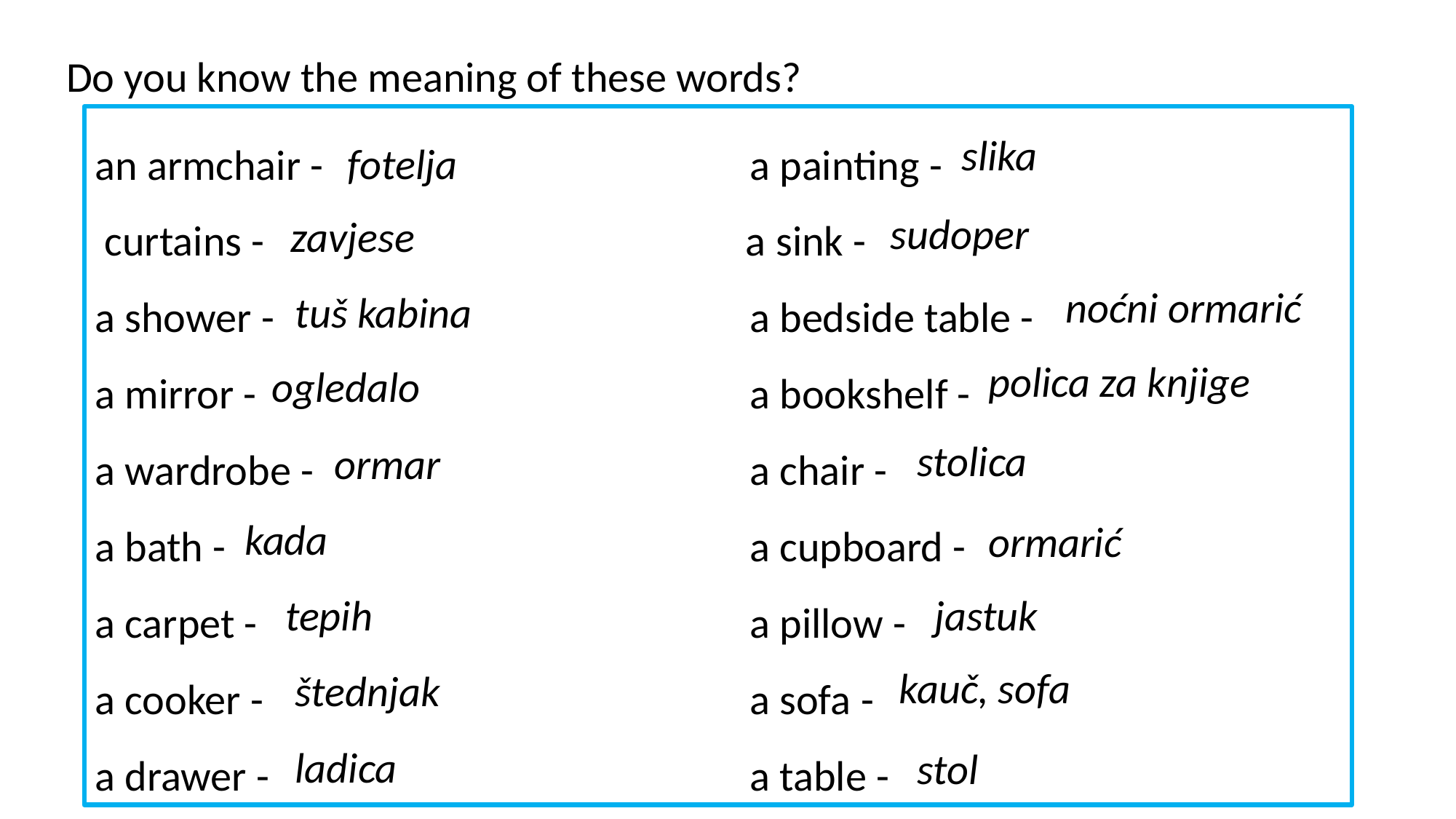

Do you know the meaning of these words?
an armchair - 				a painting -
 curtains -                                                  a sink -
a shower -					a bedside table -
a mirror - 					a bookshelf -
a wardrobe - 				a chair -
a bath - 					a cupboard -
a carpet - 					a pillow -
a cooker - 					a sofa -
a drawer - 					a table -
slika
fotelja
sudoper
zavjese
noćni ormarić
tuš kabina
polica za knjige
ogledalo
stolica
ormar
kada
ormarić
tepih
jastuk
kauč, sofa
štednjak
ladica
stol